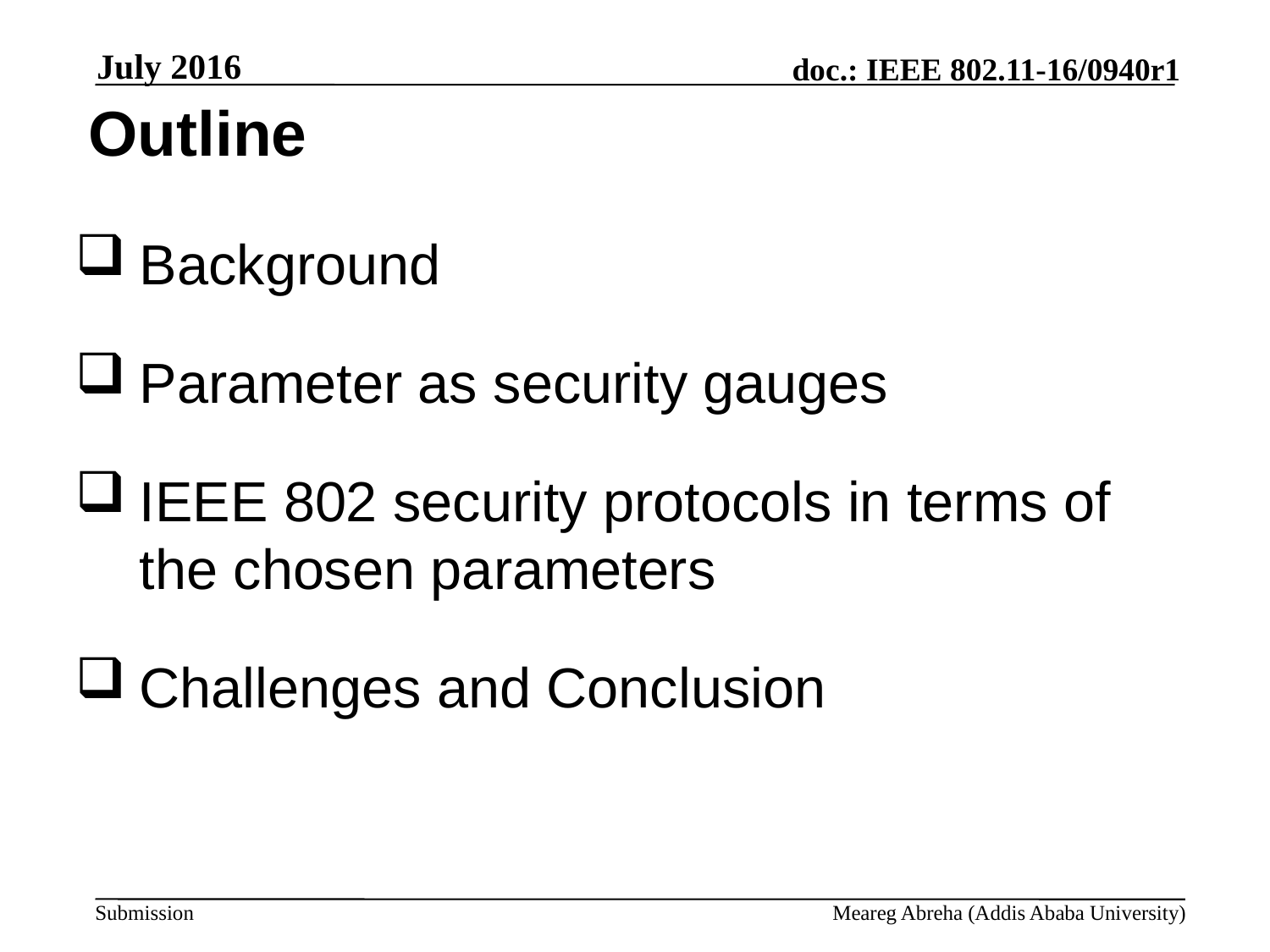

July 2016

Outline
Background

Parameter as security gauges

IEEE 802 security protocols in terms of the chosen parameters

Challenges and Conclusion

Meareg Abreha (Addis Ababa University)